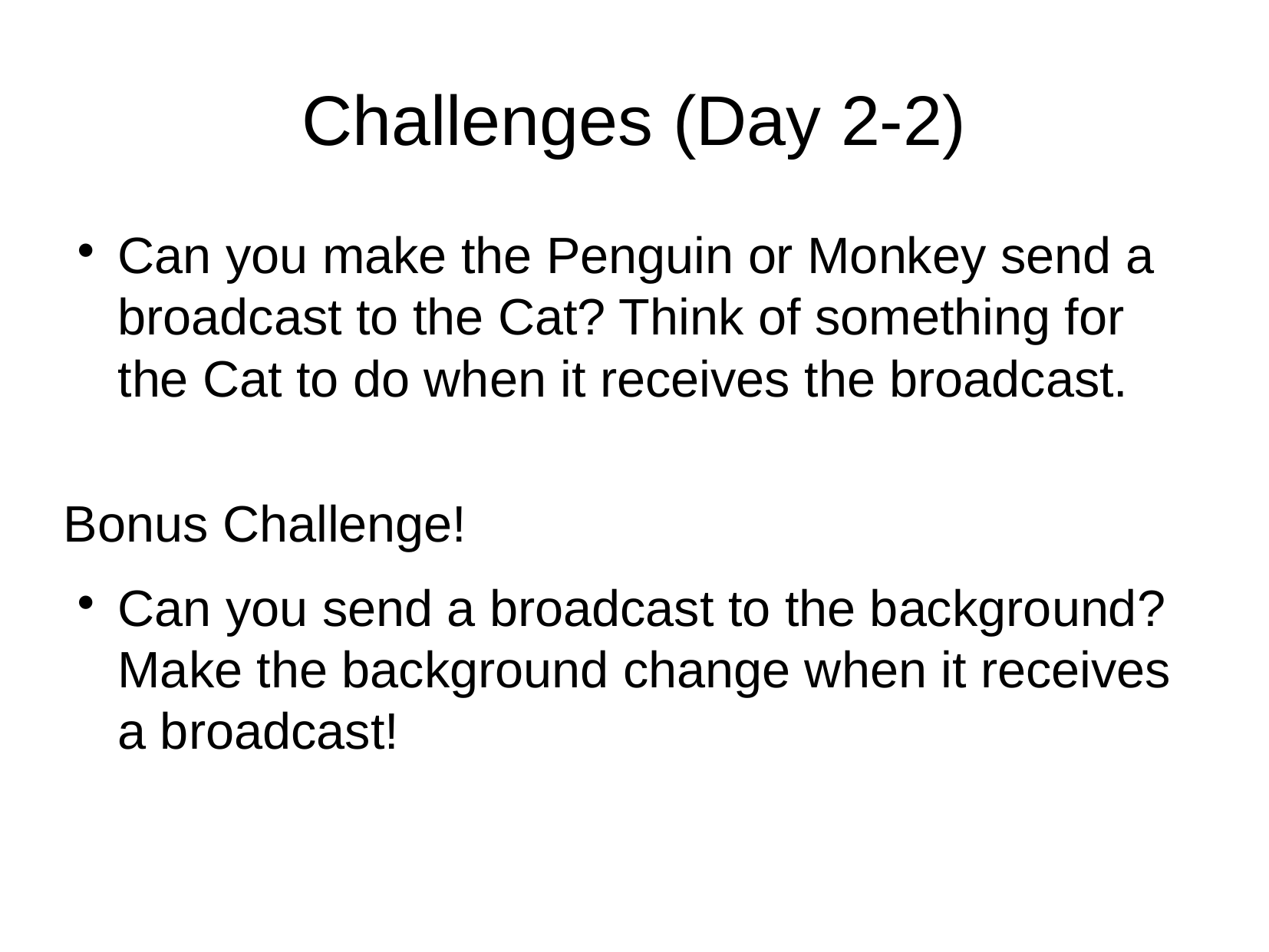

Challenges (Day 2-2)
Can you make the Penguin or Monkey send a broadcast to the Cat? Think of something for the Cat to do when it receives the broadcast.

Bonus Challenge!
Can you send a broadcast to the background? Make the background change when it receives a broadcast!